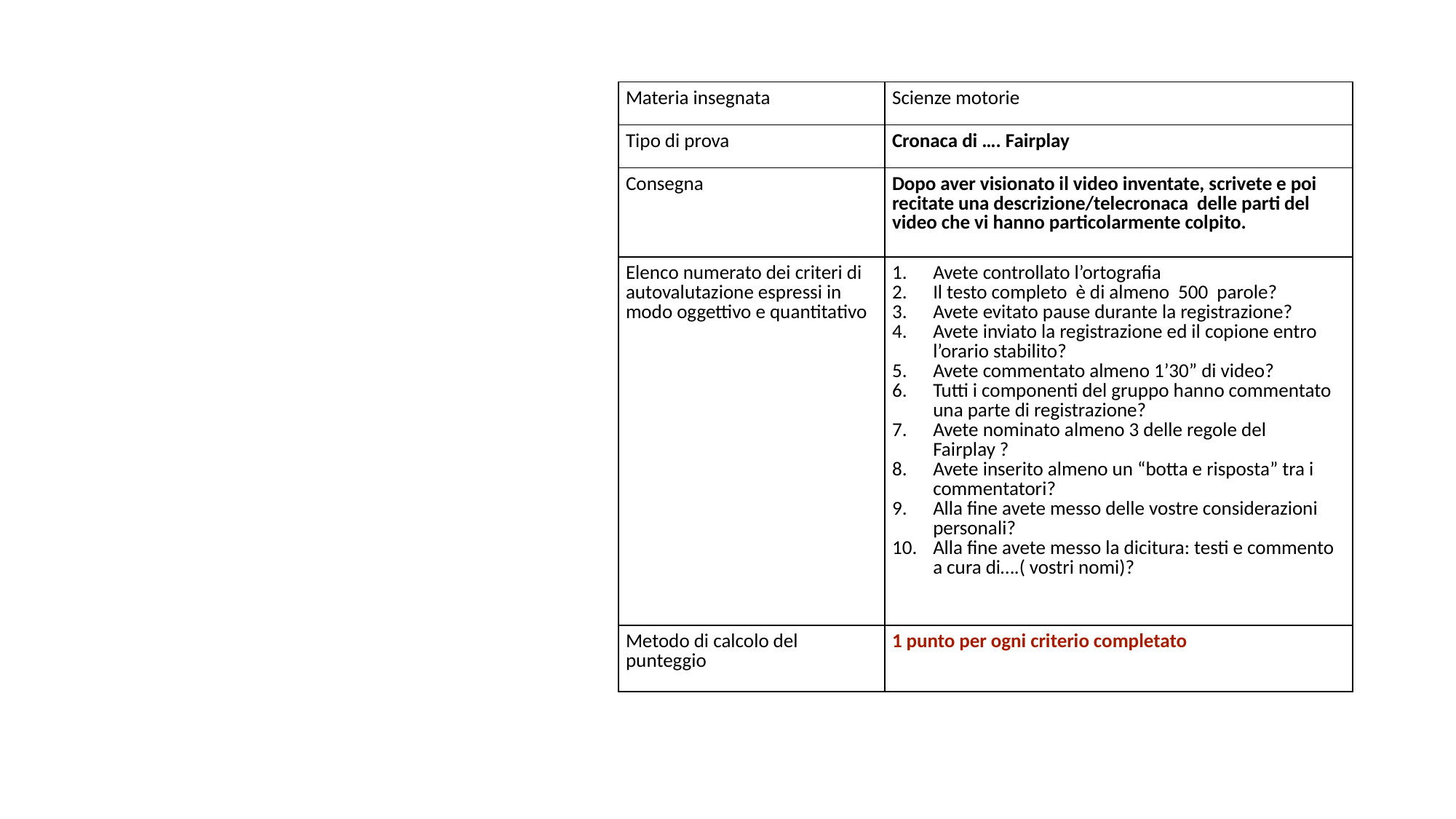

# LAVORO DA SVOLGERE e AUTOVALUTAZIONE
| Materia insegnata | Scienze motorie |
| --- | --- |
| Tipo di prova | Cronaca di …. Fairplay |
| Consegna | Dopo aver visionato il video inventate, scrivete e poi recitate una descrizione/telecronaca delle parti del video che vi hanno particolarmente colpito. |
| Elenco numerato dei criteri di autovalutazione espressi in modo oggettivo e quantitativo | Avete controllato l’ortografia Il testo completo è di almeno 500 parole? Avete evitato pause durante la registrazione? Avete inviato la registrazione ed il copione entro l’orario stabilito? Avete commentato almeno 1’30” di video? Tutti i componenti del gruppo hanno commentato una parte di registrazione? Avete nominato almeno 3 delle regole del Fairplay ? Avete inserito almeno un “botta e risposta” tra i commentatori? Alla fine avete messo delle vostre considerazioni personali? Alla fine avete messo la dicitura: testi e commento a cura di….( vostri nomi)? |
| Metodo di calcolo del punteggio | 1 punto per ogni criterio completato |